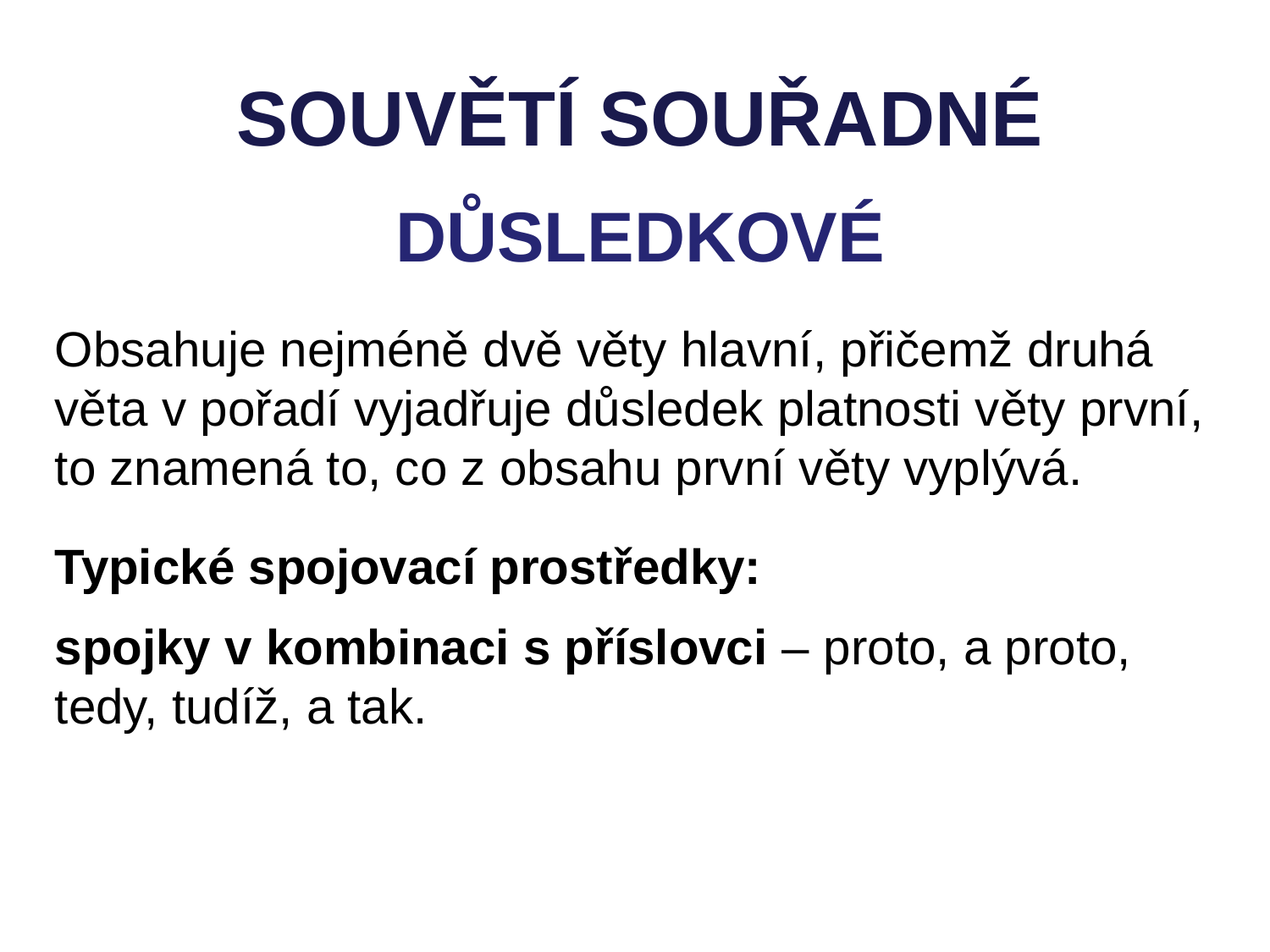

SOUVĚTÍ SOUŘADNÉ
DŮSLEDKOVÉ
Obsahuje nejméně dvě věty hlavní, přičemž druhá věta v pořadí vyjadřuje důsledek platnosti věty první, to znamená to, co z obsahu první věty vyplývá.
Typické spojovací prostředky:
spojky v kombinaci s příslovci – proto, a proto, tedy, tudíž, a tak.